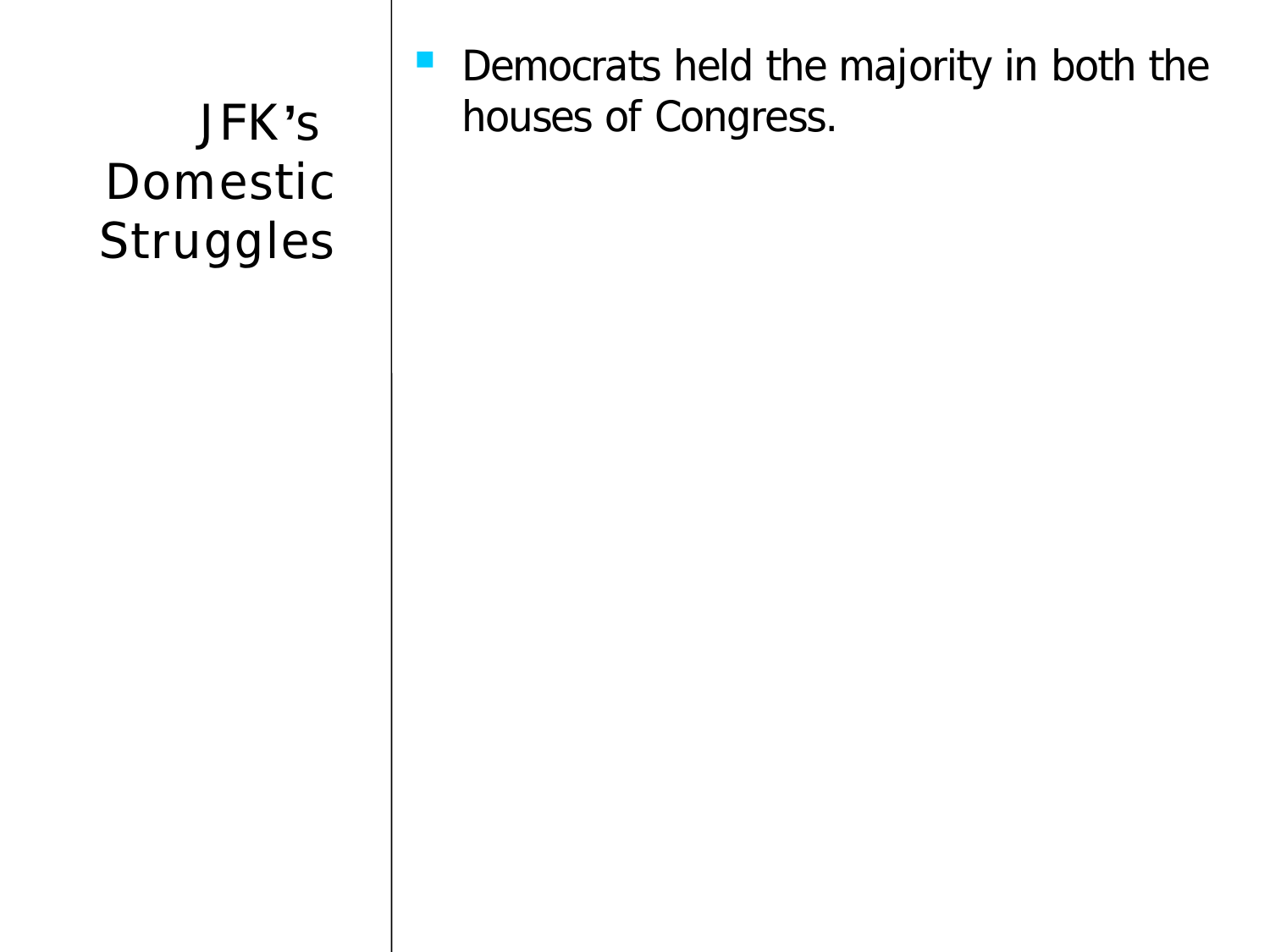

Democrats held the majority in both the houses of Congress.
JFK’s
Domestic Struggles